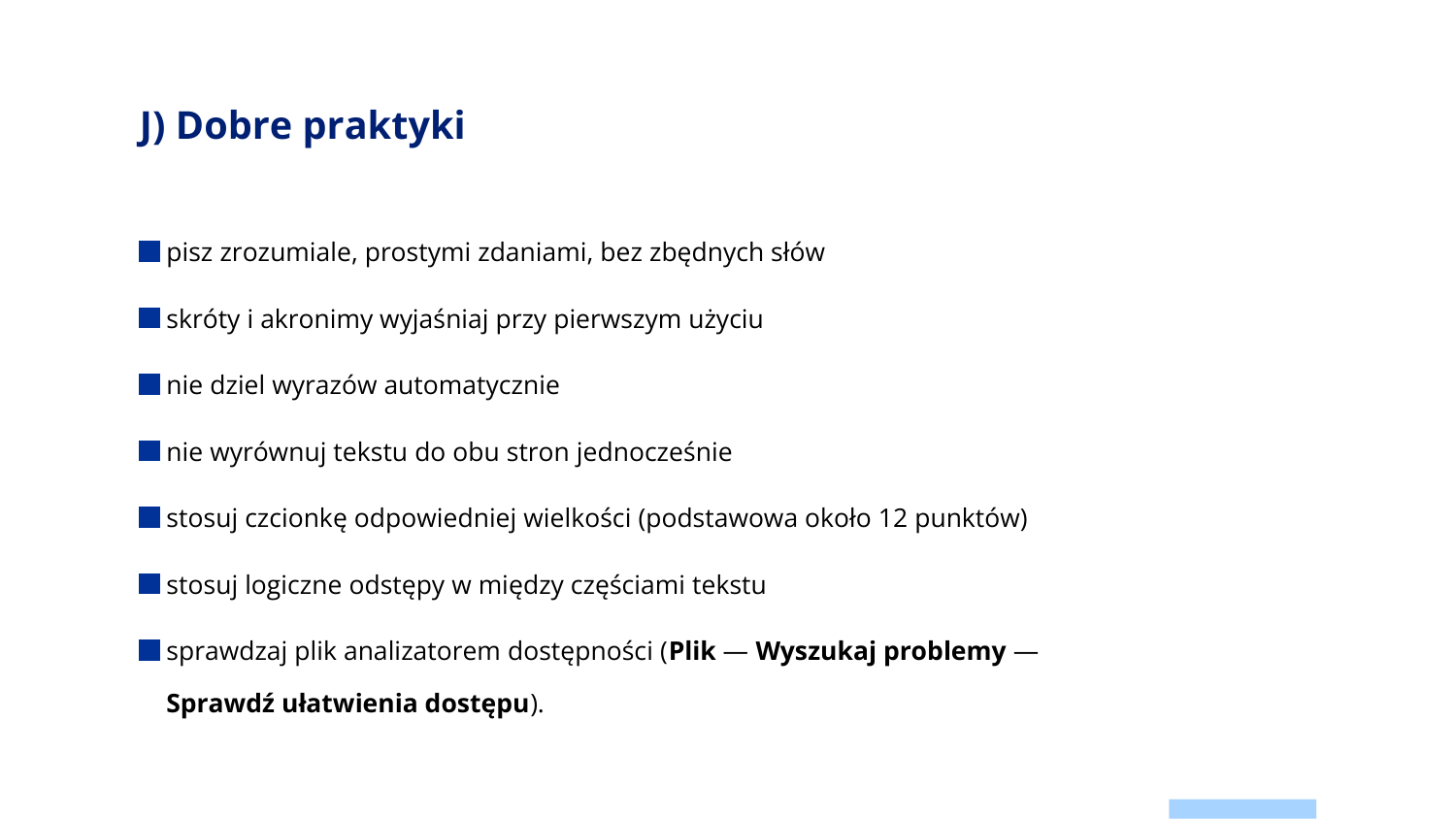

# J) Dobre praktyki
pisz zrozumiale, prostymi zdaniami, bez zbędnych słów
skróty i akronimy wyjaśniaj przy pierwszym użyciu
nie dziel wyrazów automatycznie
nie wyrównuj tekstu do obu stron jednocześnie
stosuj czcionkę odpowiedniej wielkości (podstawowa około 12 punktów)
stosuj logiczne odstępy w między częściami tekstu
sprawdzaj plik analizatorem dostępności (Plik — Wyszukaj problemy —
Sprawdź ułatwienia dostępu).

22